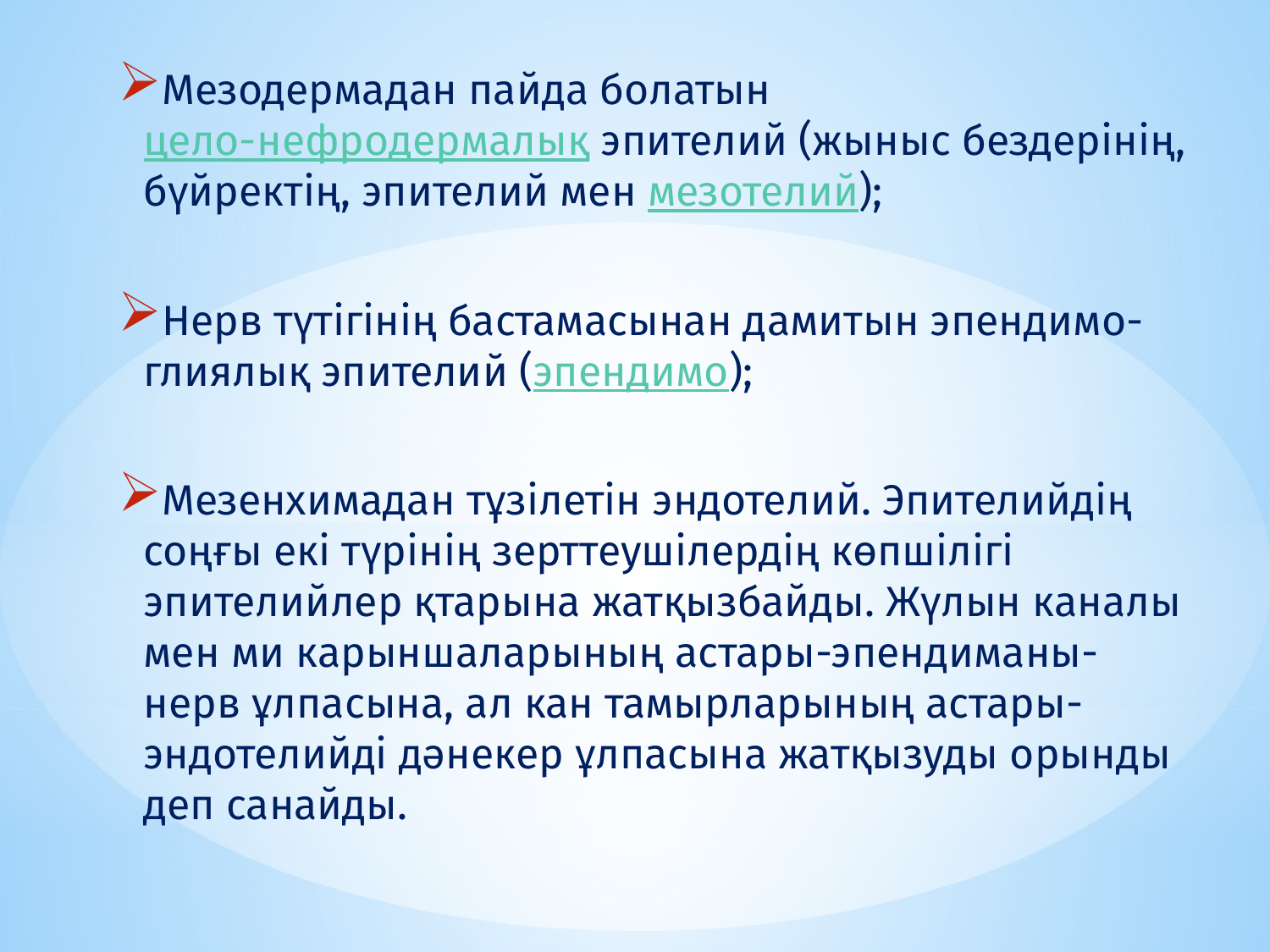

Мезодермадан пайда болатын цело-нефродермалық эпителий (жыныс бездерінің, бүйректің, эпителий мен мезотелий);

Нерв түтігінің бастамасынан дамитын эпендимо-глиялық эпителий (эпендимо);

Мезенхимадан тұзілетін эндотелий. Эпителийдің соңғы екі түрінің зерттеушілердің көпшілігі эпителийлер қтарына жатқызбайды. Жүлын каналы мен ми карыншаларының астары-эпендиманы-нерв ұлпасына, ал кан тамырларының астары-эндотелийді дәнекер ұлпасына жатқызуды орынды деп санайды.